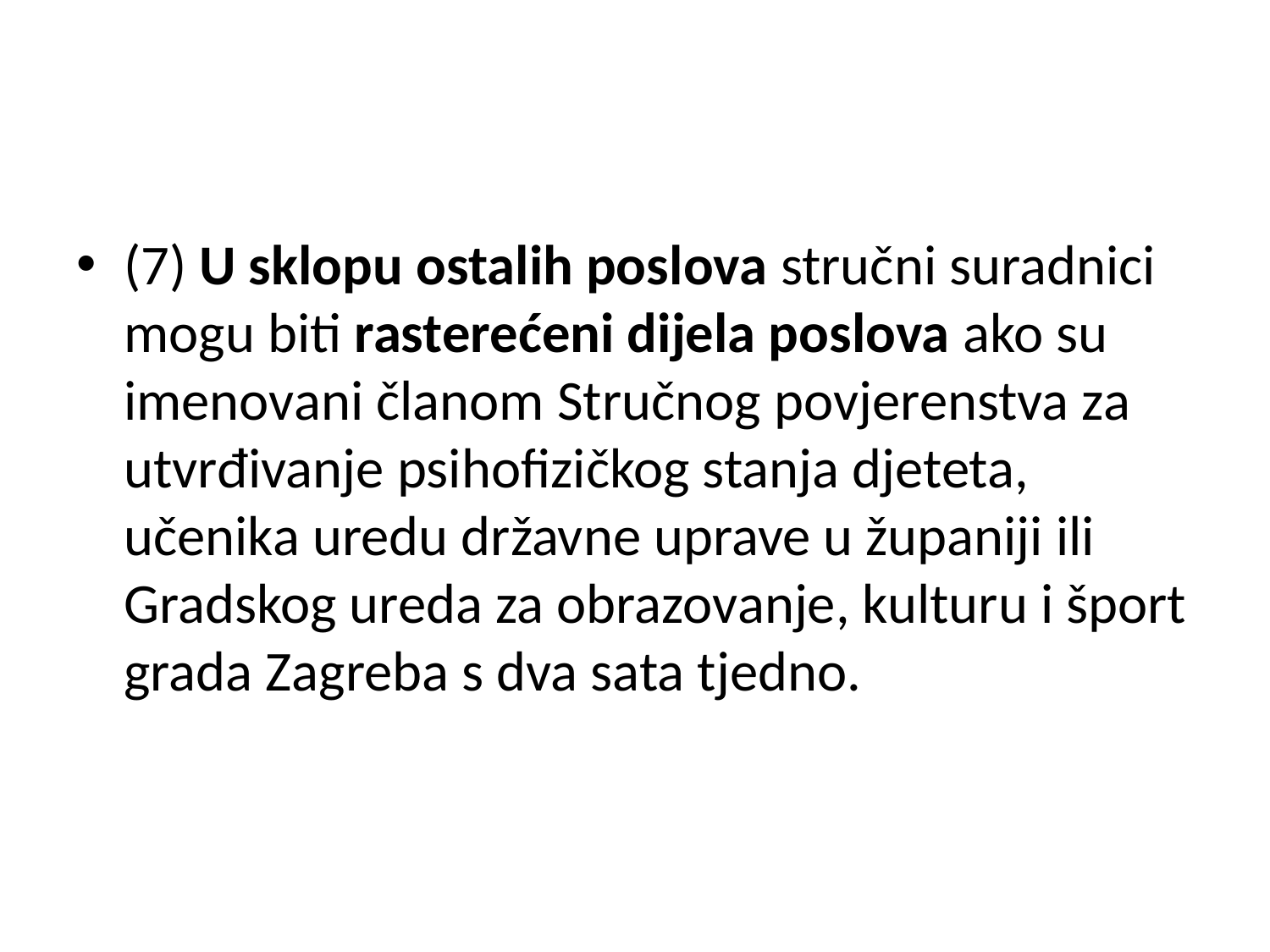

#
(7) U sklopu ostalih poslova stručni suradnici mogu biti rasterećeni dijela poslova ako su imenovani članom Stručnog povjerenstva za utvrđivanje psihofizičkog stanja djeteta, učenika uredu državne uprave u županiji ili Gradskog ureda za obrazovanje, kulturu i šport grada Zagreba s dva sata tjedno.